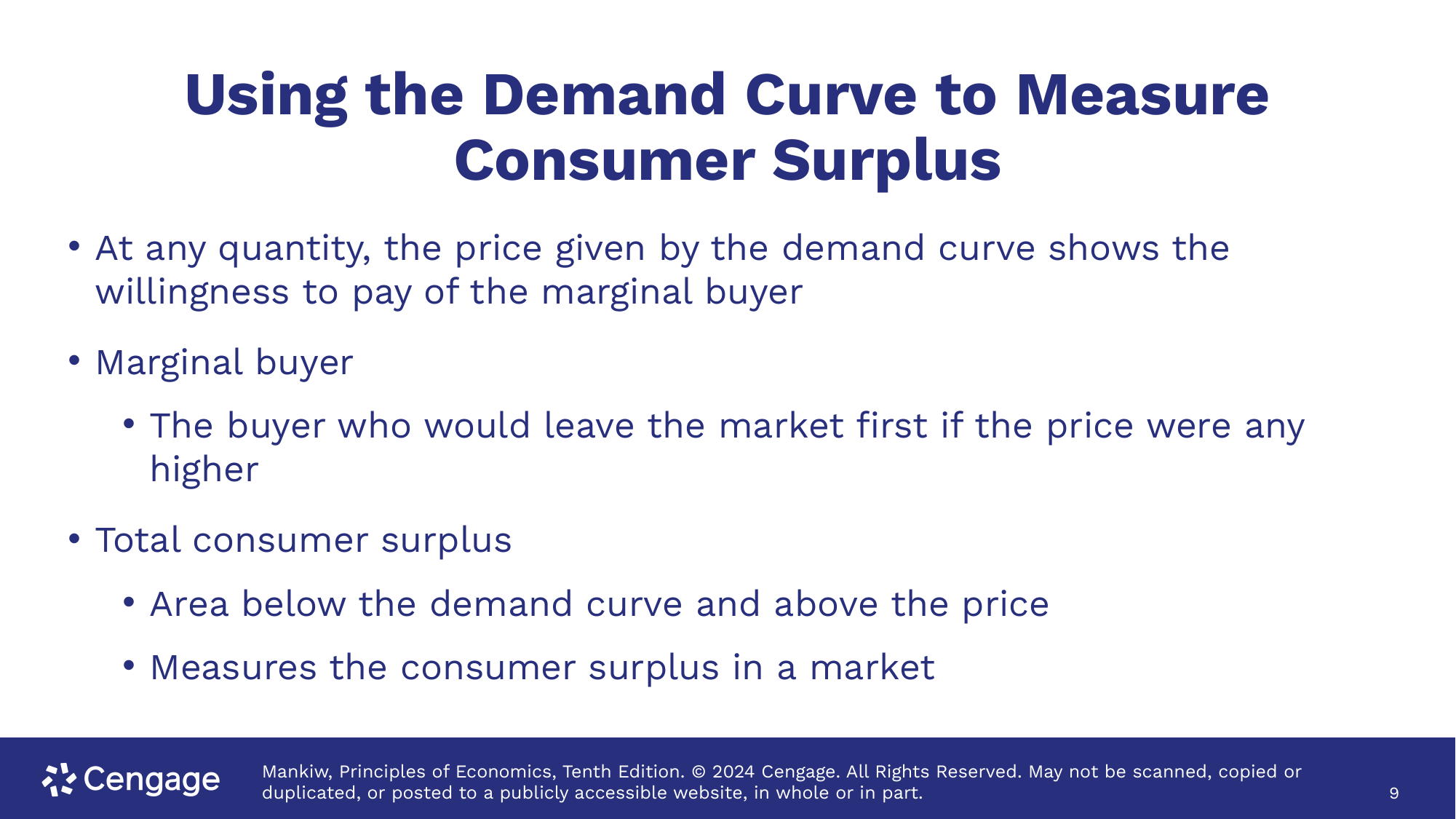

# Using the Demand Curve to Measure Consumer Surplus
At any quantity, the price given by the demand curve shows the willingness to pay of the marginal buyer
Marginal buyer
The buyer who would leave the market first if the price were any higher
Total consumer surplus
Area below the demand curve and above the price
Measures the consumer surplus in a market